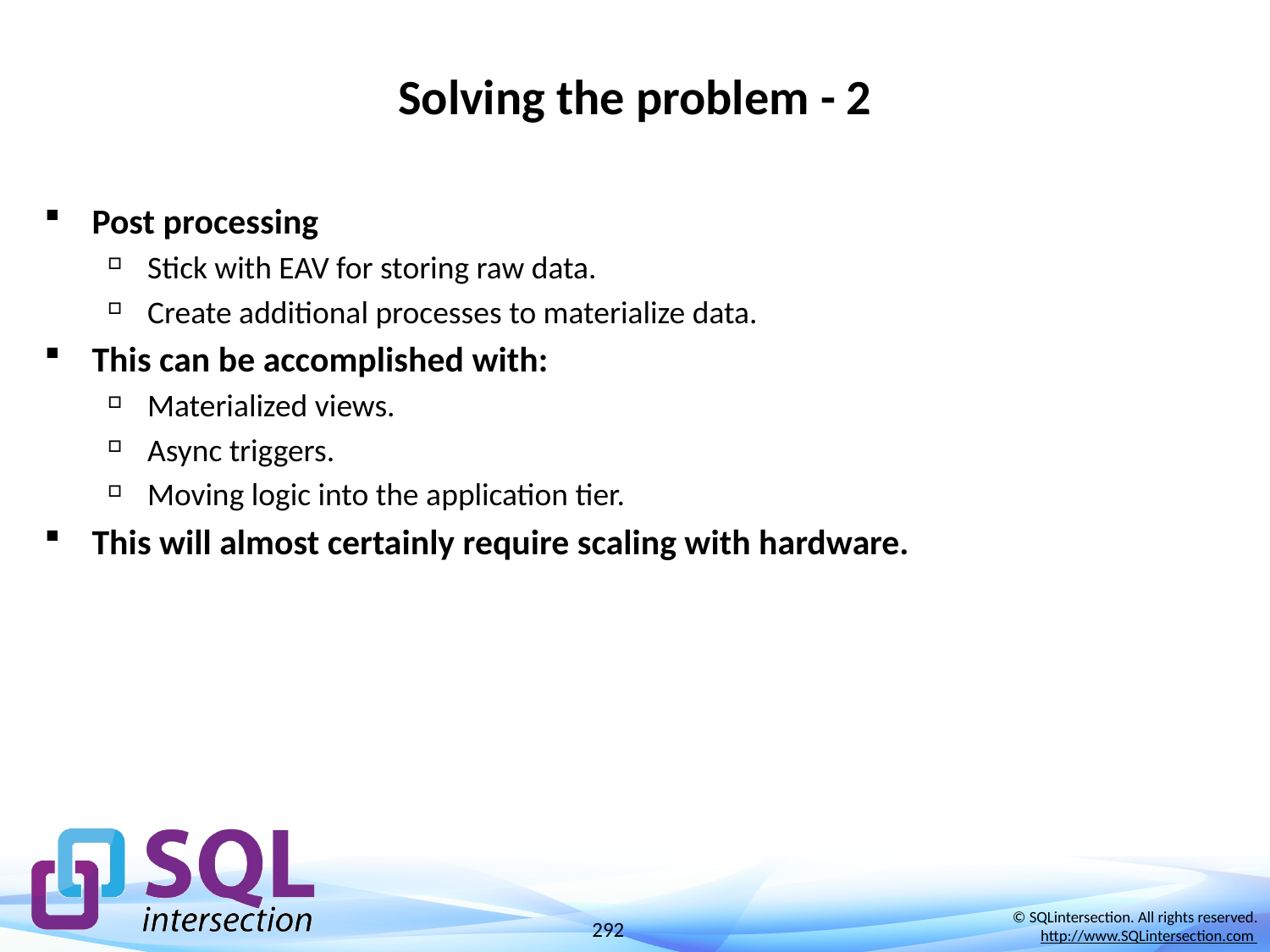

# Solving the problem - 2
Post processing
Stick with EAV for storing raw data.
Create additional processes to materialize data.
This can be accomplished with:
Materialized views.
Async triggers.
Moving logic into the application tier.
This will almost certainly require scaling with hardware.